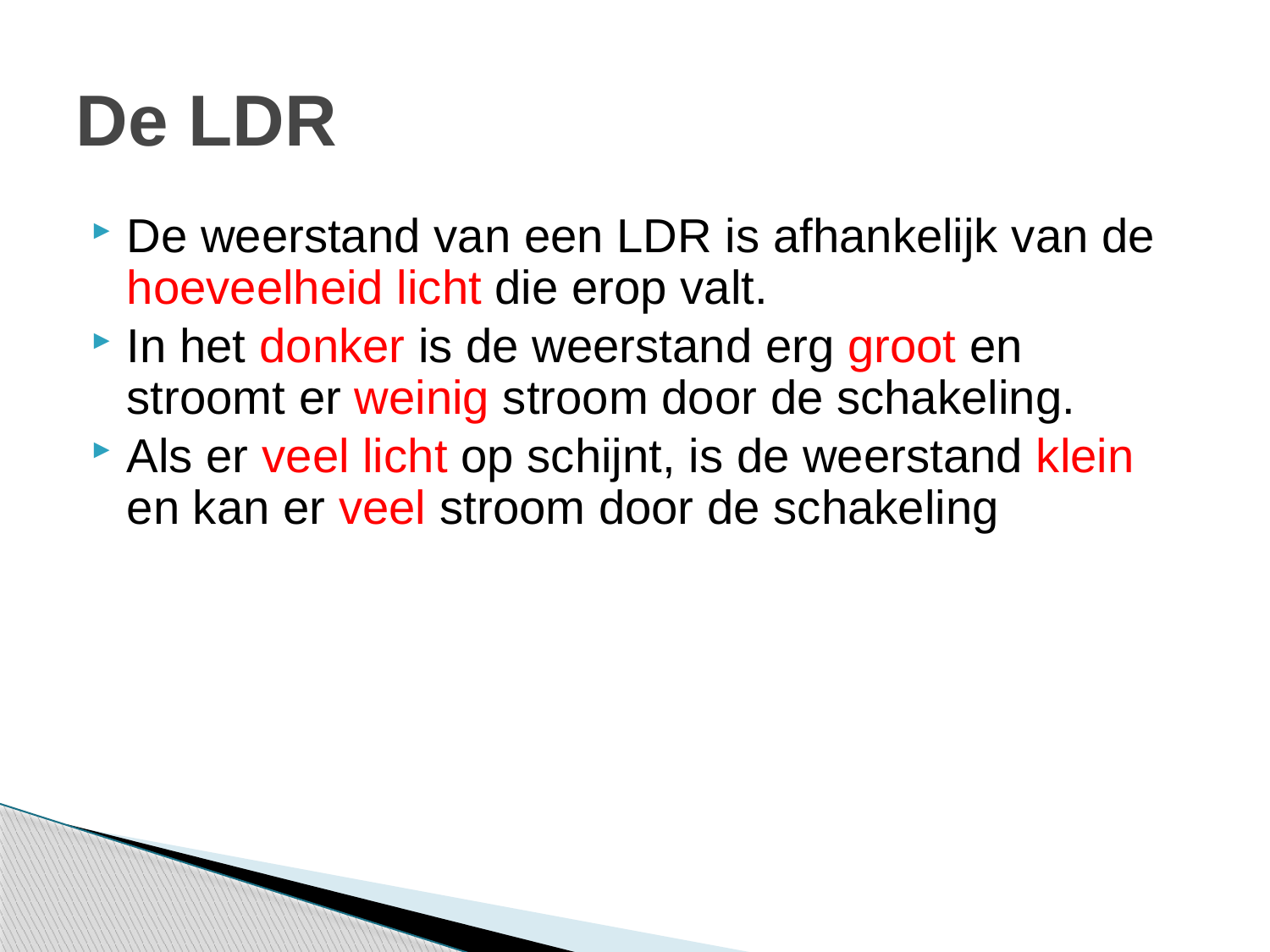

# De LDR
De weerstand van een LDR is afhankelijk van de hoeveelheid licht die erop valt.
In het donker is de weerstand erg groot en stroomt er weinig stroom door de schakeling.
Als er veel licht op schijnt, is de weerstand klein en kan er veel stroom door de schakeling